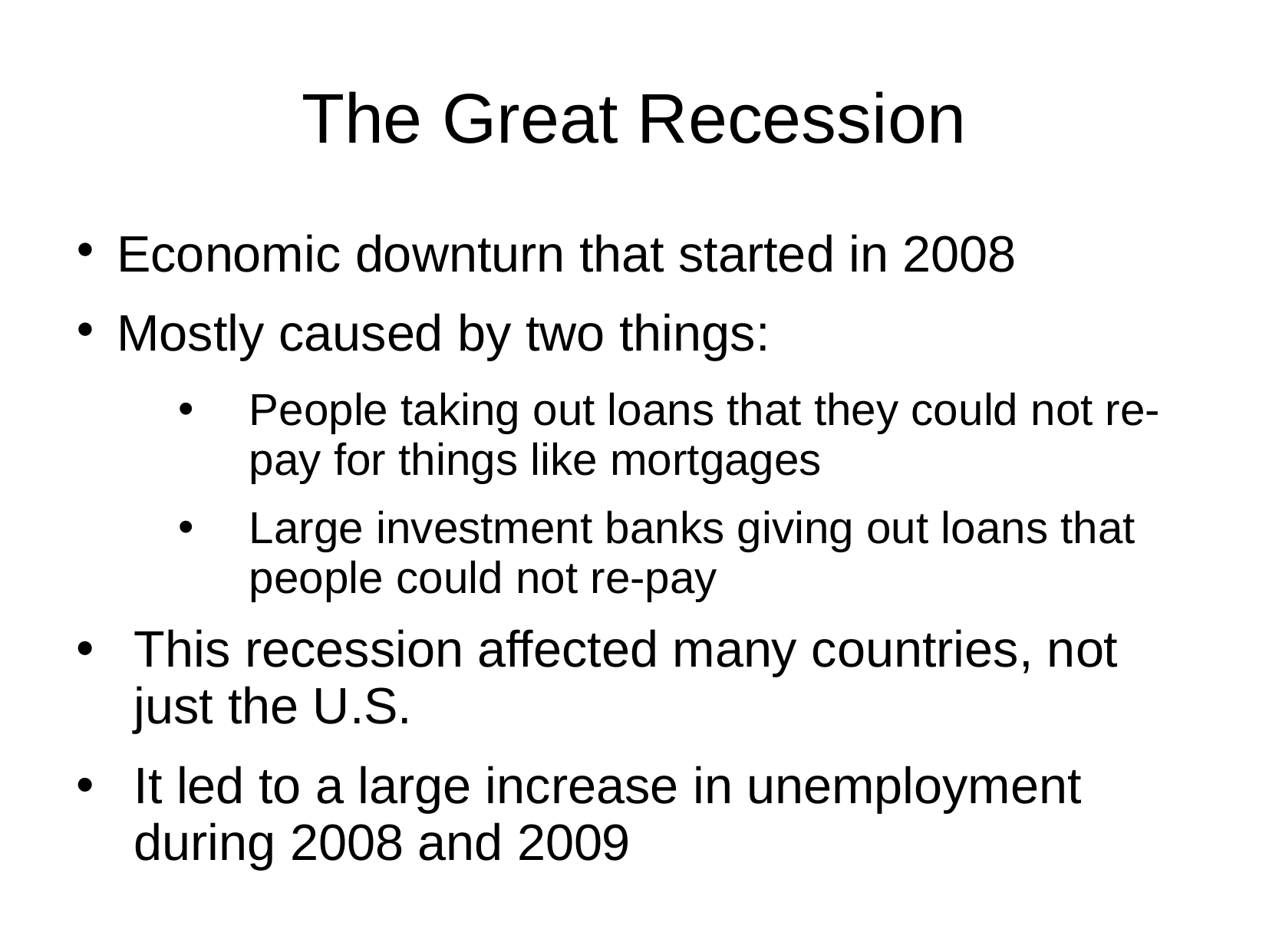

# The Great Recession
Economic downturn that started in 2008
Mostly caused by two things:
People taking out loans that they could not re-pay for things like mortgages
Large investment banks giving out loans that people could not re-pay
This recession affected many countries, not just the U.S.
It led to a large increase in unemployment during 2008 and 2009